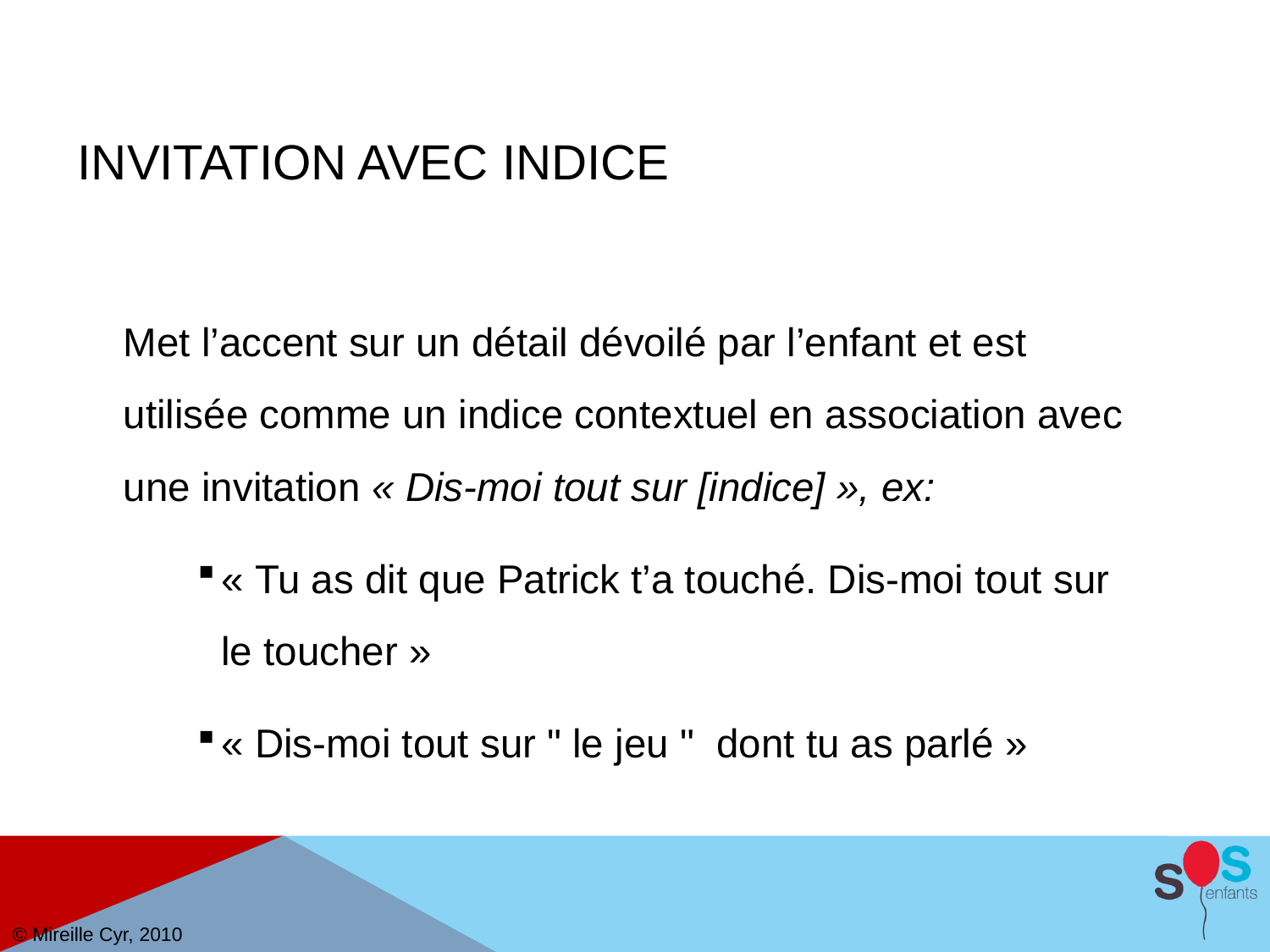

# Invitation avec indice
Met l’accent sur un détail dévoilé par l’enfant et est utilisée comme un indice contextuel en association avec une invitation « Dis-moi tout sur [indice] », ex:
« Tu as dit que Patrick t’a touché. Dis-moi tout sur le toucher »
« Dis-moi tout sur " le jeu "  dont tu as parlé »

© Mireille Cyr, 2010